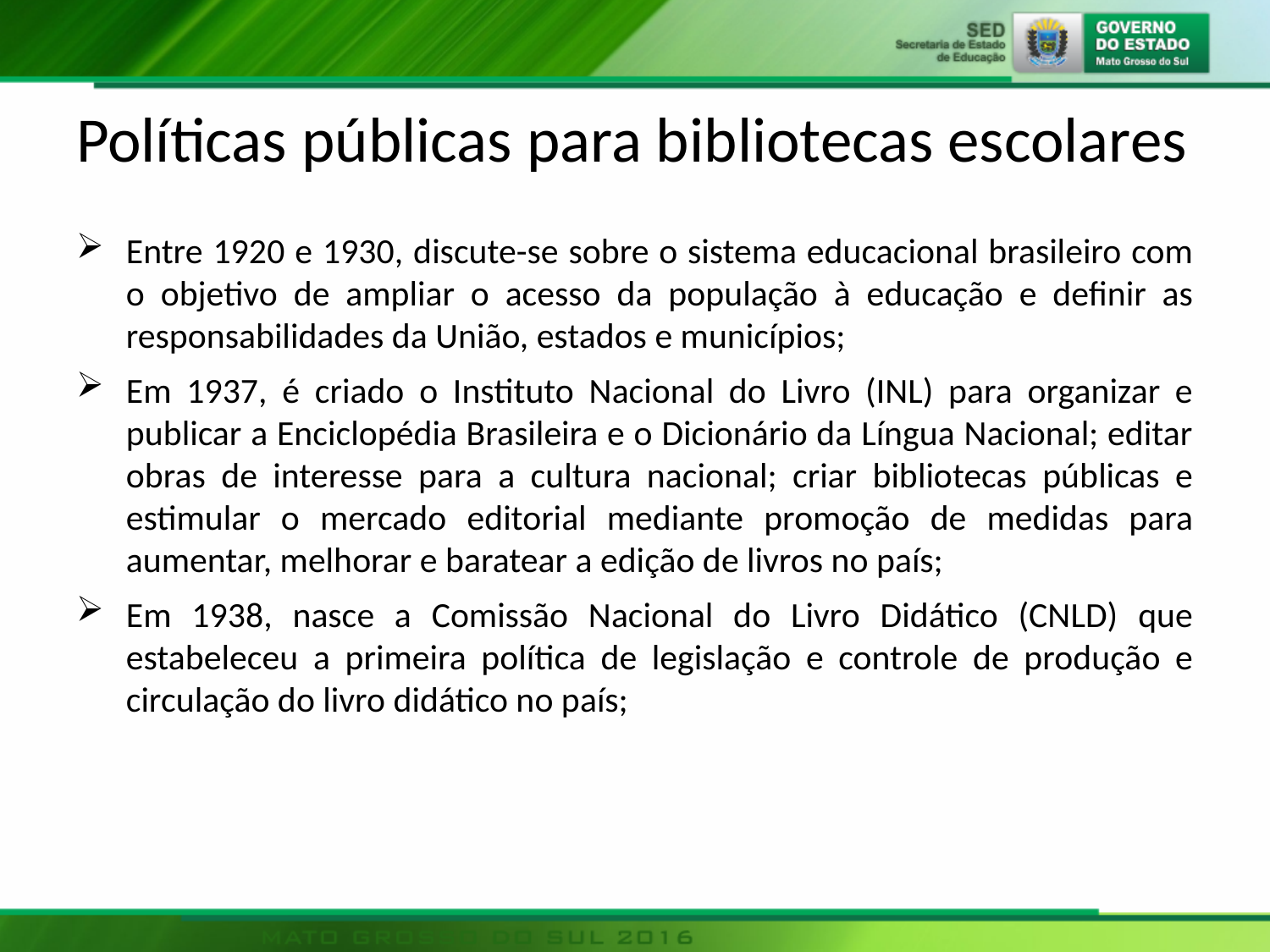

# Políticas públicas para bibliotecas escolares
Entre 1920 e 1930, discute-se sobre o sistema educacional brasileiro com o objetivo de ampliar o acesso da população à educação e definir as responsabilidades da União, estados e municípios;
Em 1937, é criado o Instituto Nacional do Livro (INL) para organizar e publicar a Enciclopédia Brasileira e o Dicionário da Língua Nacional; editar obras de interesse para a cultura nacional; criar bibliotecas públicas e estimular o mercado editorial mediante promoção de medidas para aumentar, melhorar e baratear a edição de livros no país;
Em 1938, nasce a Comissão Nacional do Livro Didático (CNLD) que estabeleceu a primeira política de legislação e controle de produção e circulação do livro didático no país;